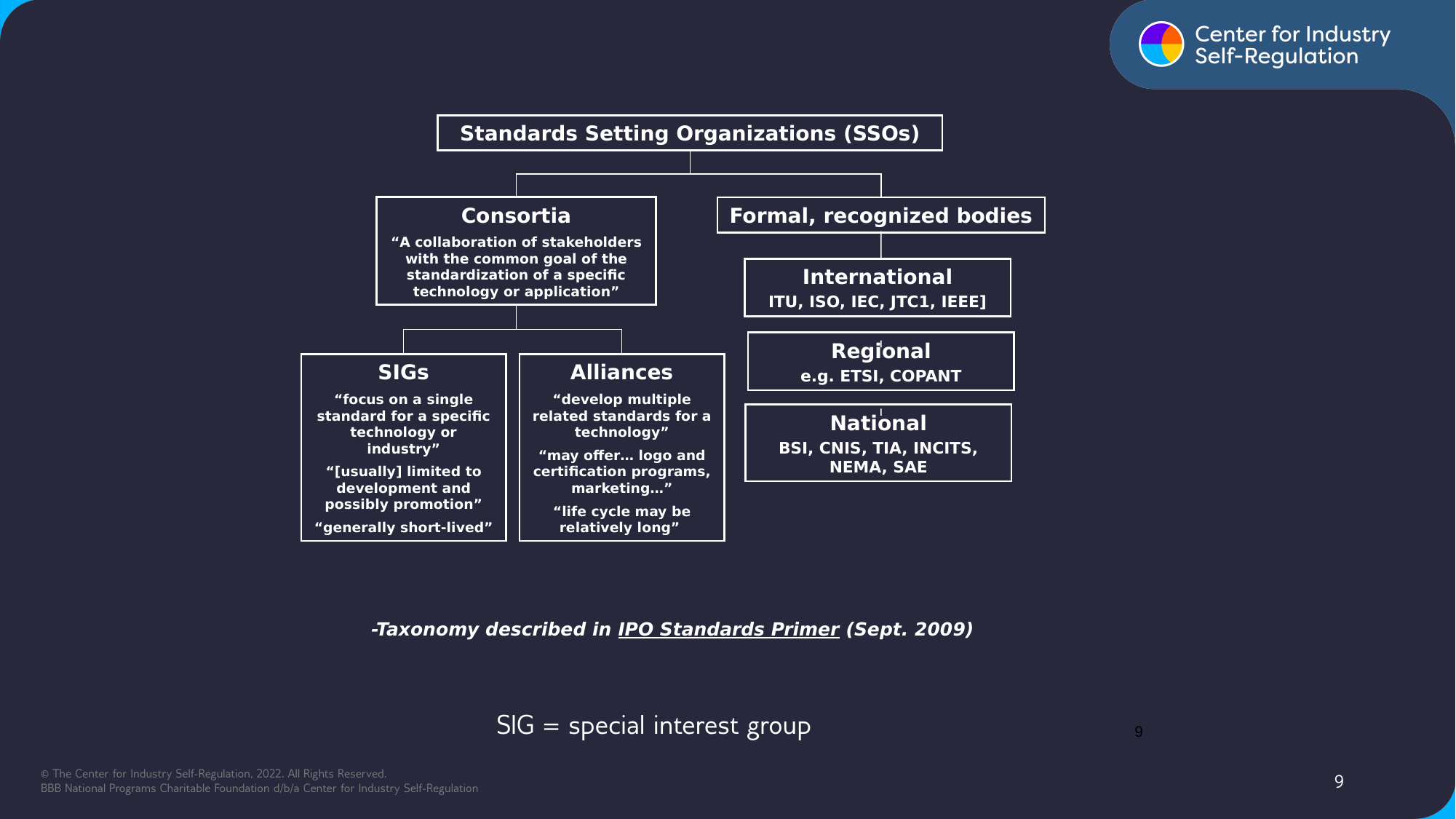

Standards Setting Organizations (SSOs)
Consortia
“A collaboration of stakeholders with the common goal of the standardization of a specific technology or application”
Formal, recognized bodies

International
ITU, ISO, IEC, JTC1, IEEE]
Regional
e.g. ETSI, COPANT

SIGs
“focus on a single standard for a specific technology or industry”
“[usually] limited to development and possibly promotion”
“generally short-lived”
Alliances
“develop multiple related standards for a technology”
“may offer… logo and certification programs, marketing…”
“life cycle may be relatively long”
National
BSI, CNIS, TIA, INCITS, NEMA, SAE

-Taxonomy described in IPO Standards Primer (Sept. 2009)
SIG = special interest group
9
9